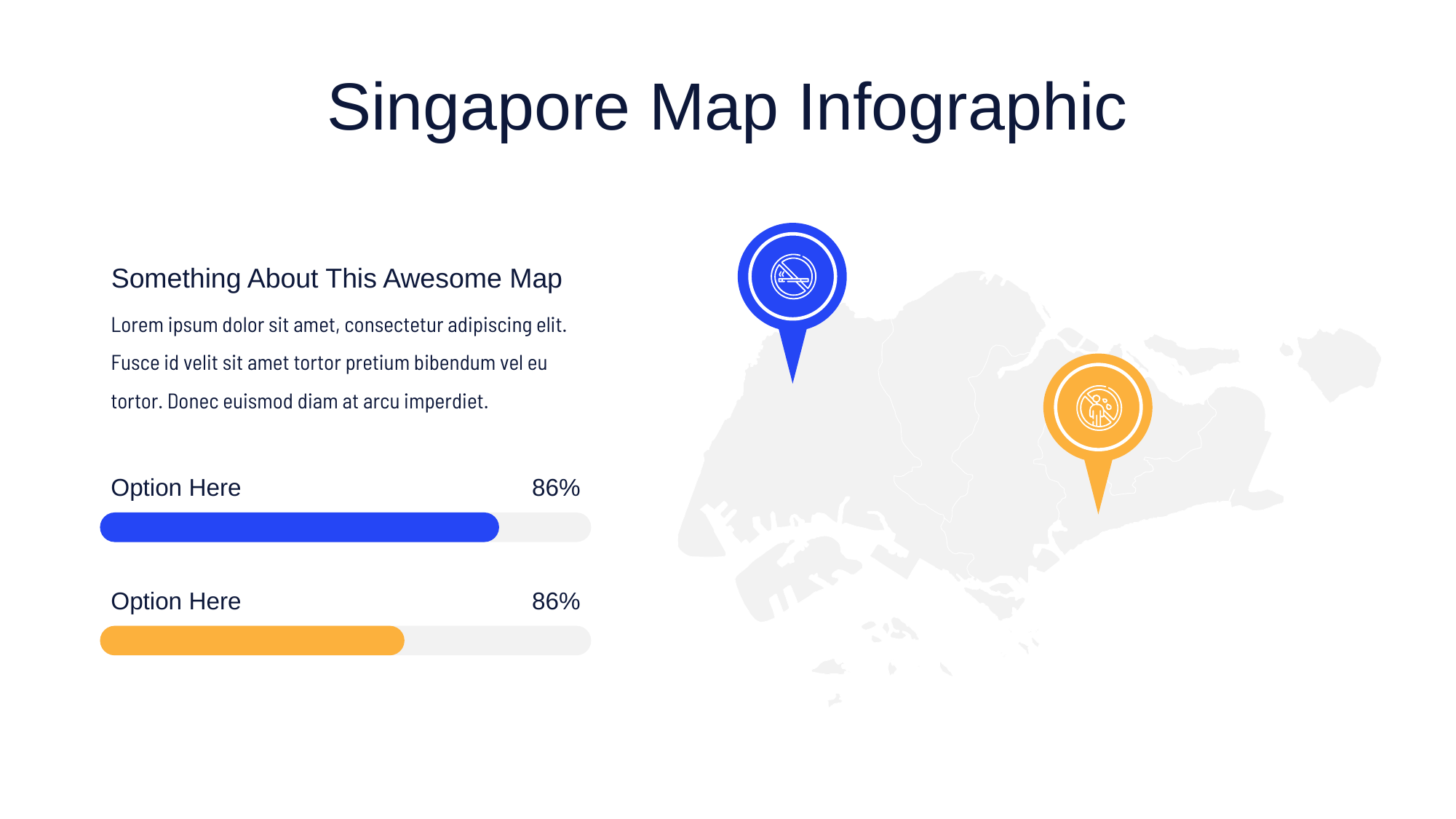

Singapore Map Infographic

Something About This Awesome Map
Lorem ipsum dolor sit amet, consectetur adipiscing elit. Fusce id velit sit amet tortor pretium bibendum vel eu tortor. Donec euismod diam at arcu imperdiet.

Option Here
86%

Option Here
86%